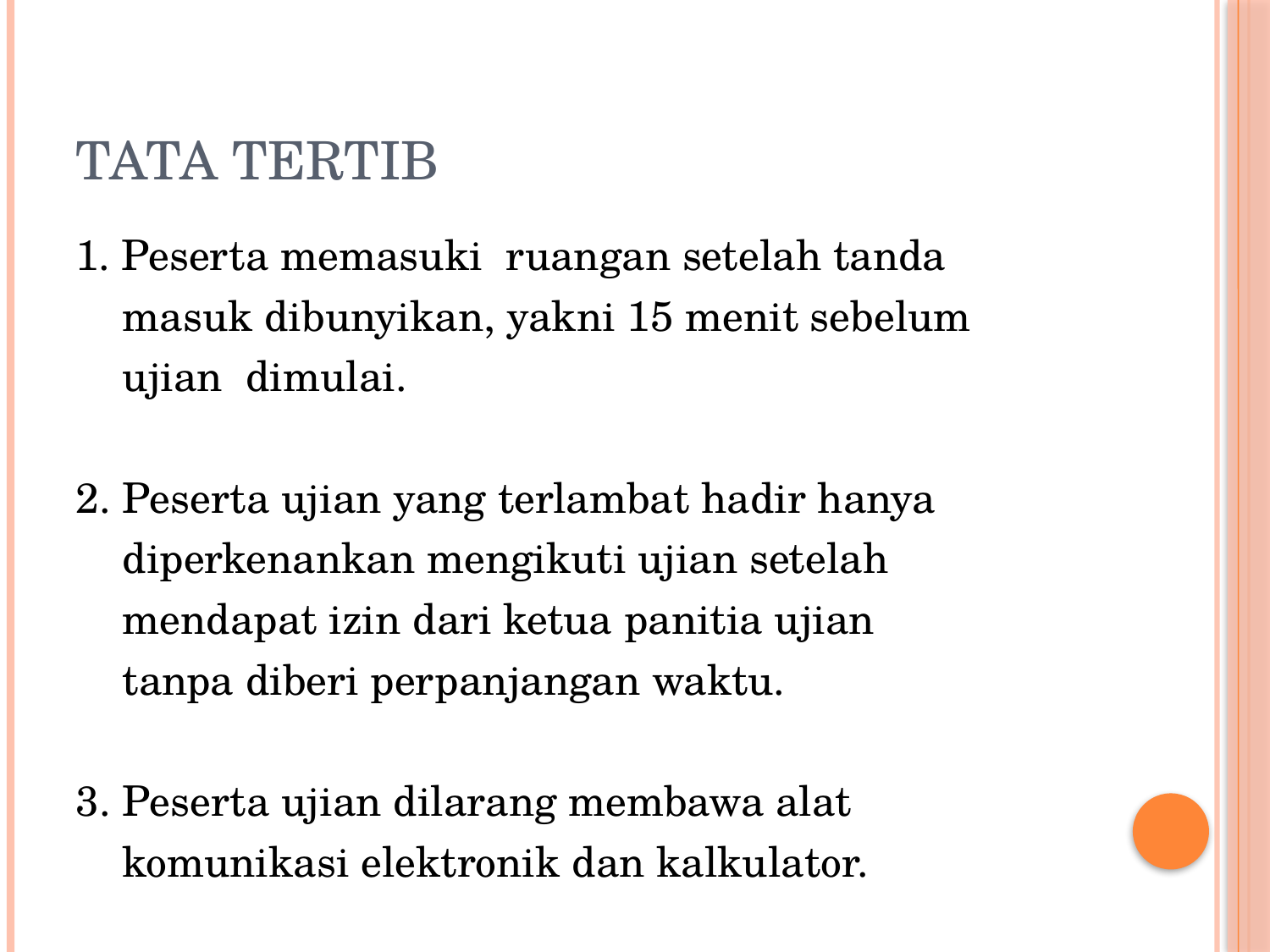

# TATA TERTIB
1. Peserta memasuki  ruangan setelah tanda
    masuk dibunyikan, yakni 15 menit sebelum
    ujian  dimulai.

2. Peserta ujian yang terlambat hadir hanya
    diperkenankan mengikuti ujian setelah
    mendapat izin dari ketua panitia ujian
    tanpa diberi perpanjangan waktu.

3. Peserta ujian dilarang membawa alat
    komunikasi elektronik dan kalkulator.